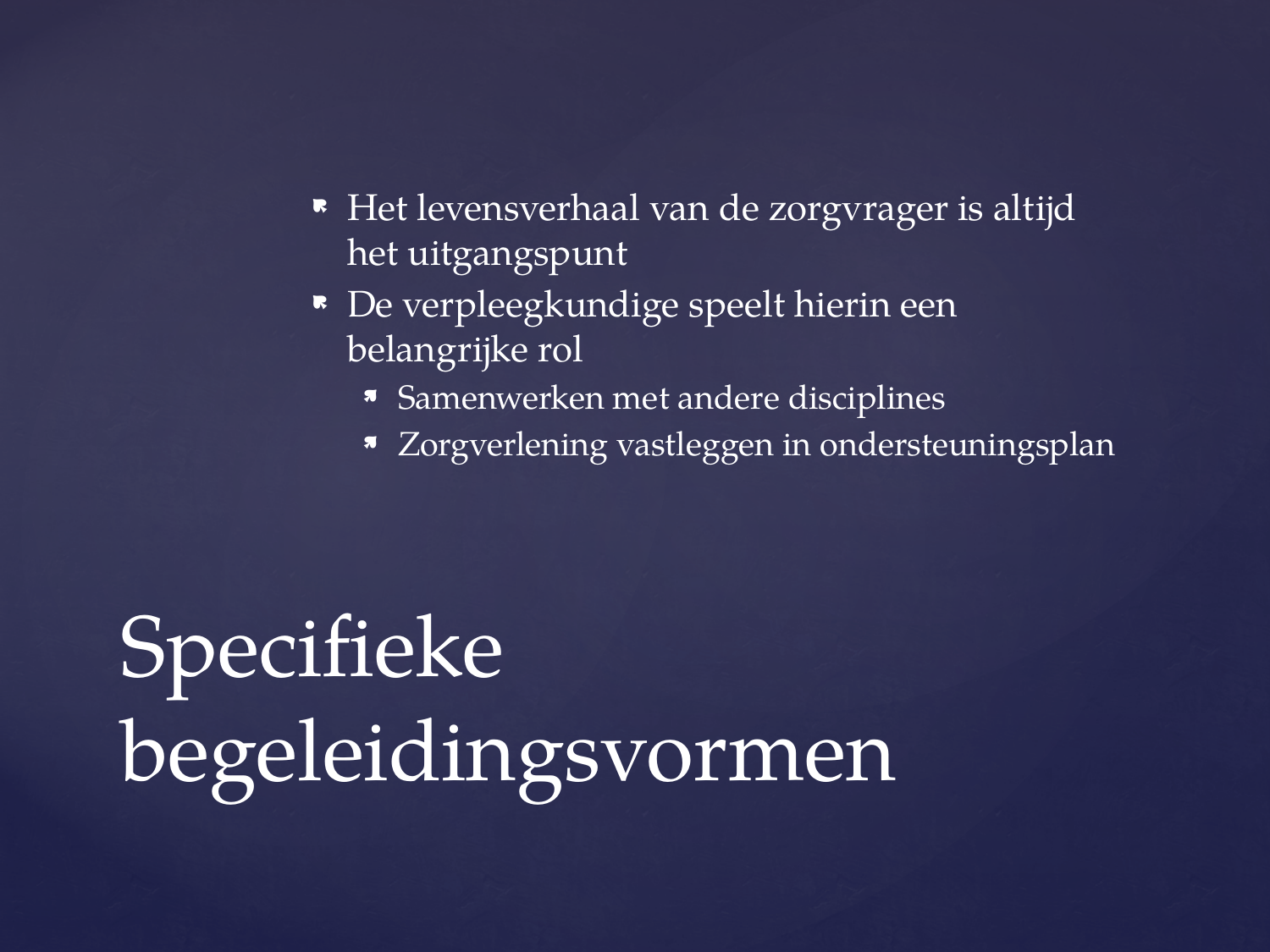

Het levensverhaal van de zorgvrager is altijd het uitgangspunt
De verpleegkundige speelt hierin een belangrijke rol
Samenwerken met andere disciplines
Zorgverlening vastleggen in ondersteuningsplan

# Specifieke begeleidingsvormen